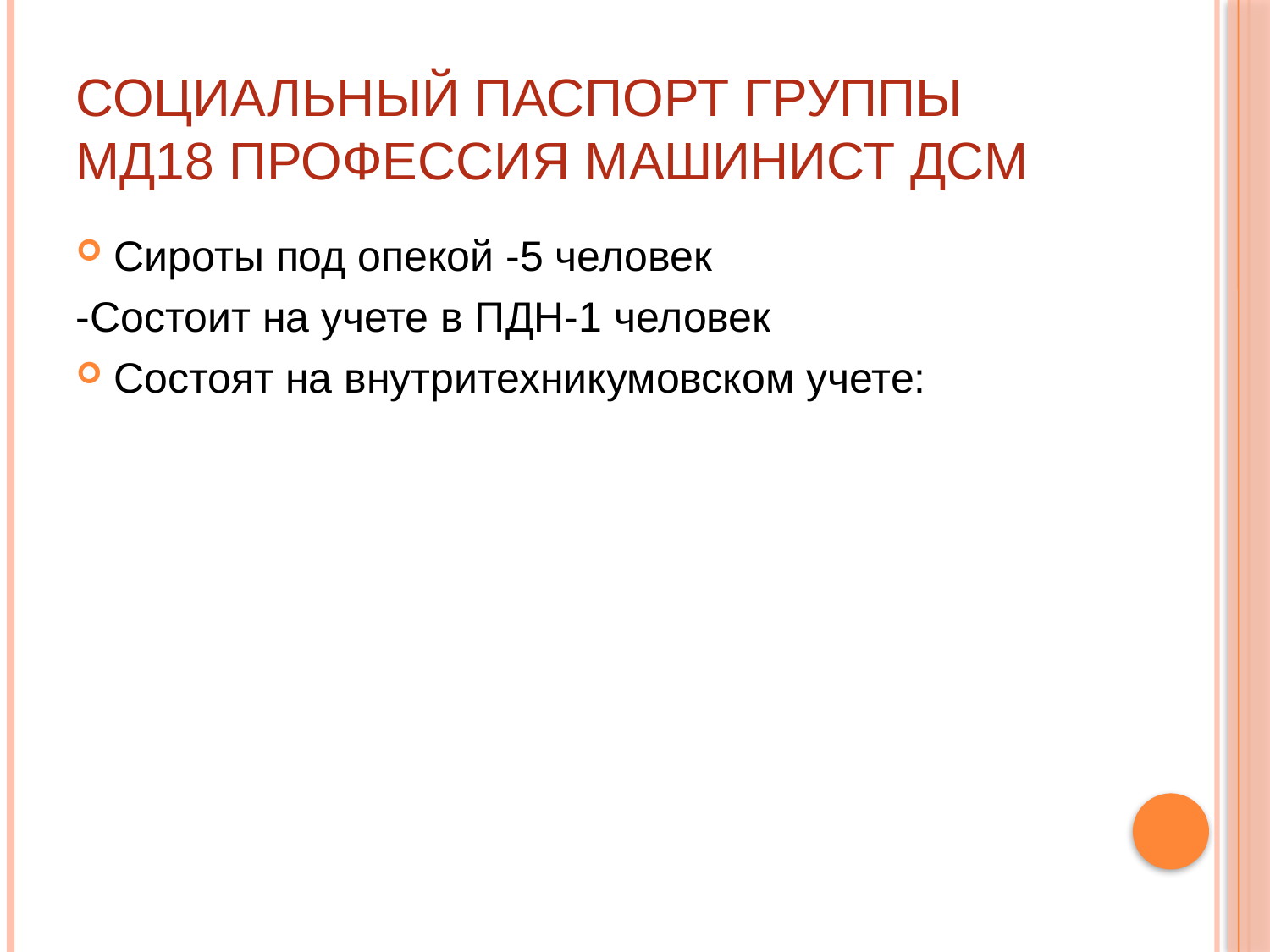

# СОЦИАЛЬНЫЙ ПАСПОРТ ГРУППЫ МД18 Профессия Машинист ДСМ
Сироты под опекой -5 человек
-Состоит на учете в ПДН-1 человек
Состоят на внутритехникумовском учете: